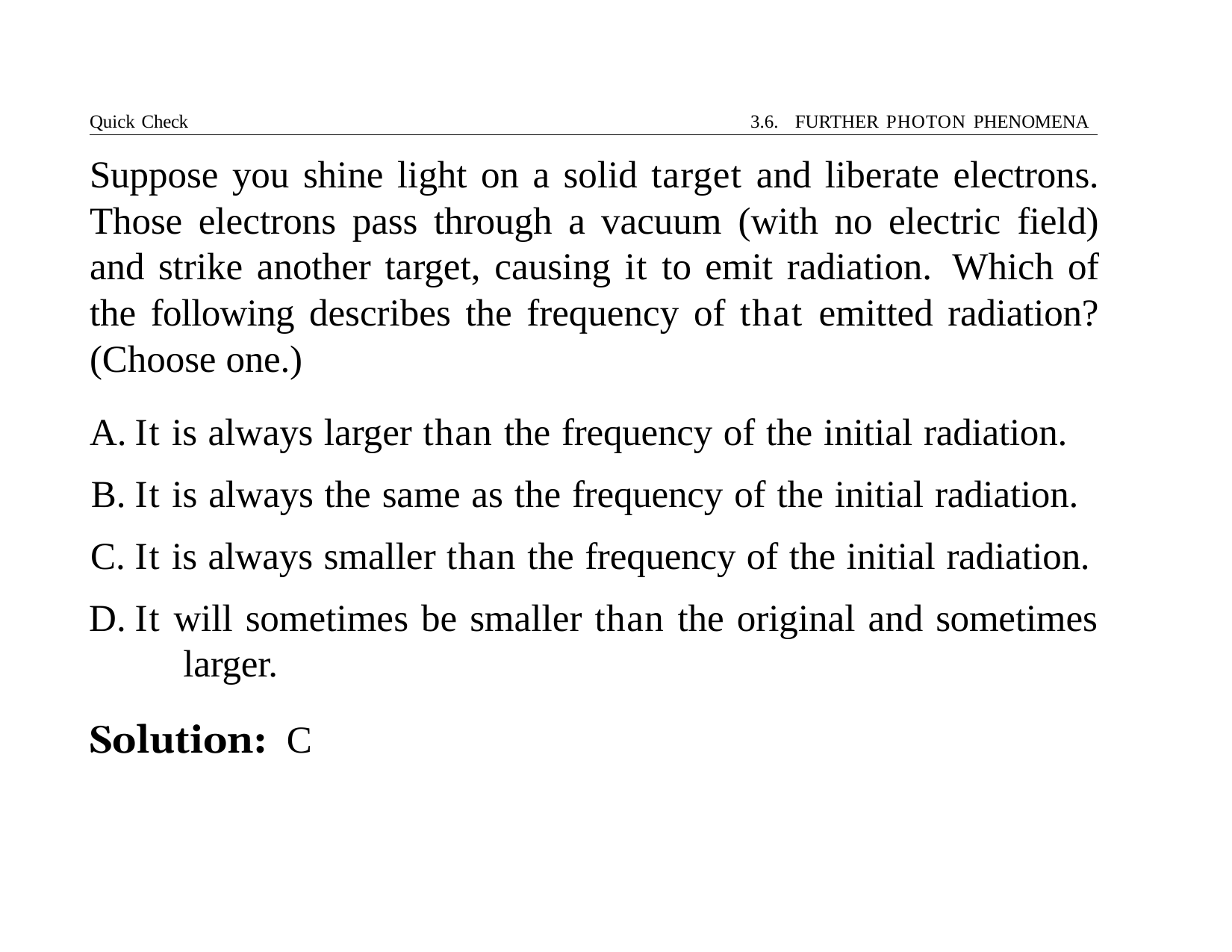

Quick Check	3.6.  FURTHER PHOTON PHENOMENA

# Suppose you shine light on a solid target and liberate electrons. Those electrons pass through a vacuum (with no electric field) and strike another target, causing it to emit radiation.  Which of the following describes the frequency of that emitted radiation? (Choose one.)
It is always larger than the frequency of the initial radiation.
It is always the same as the frequency of the initial radiation.
It is always smaller than the frequency of the initial radiation.
It will sometimes be smaller than the original and sometimes 	larger.
Solution:	C